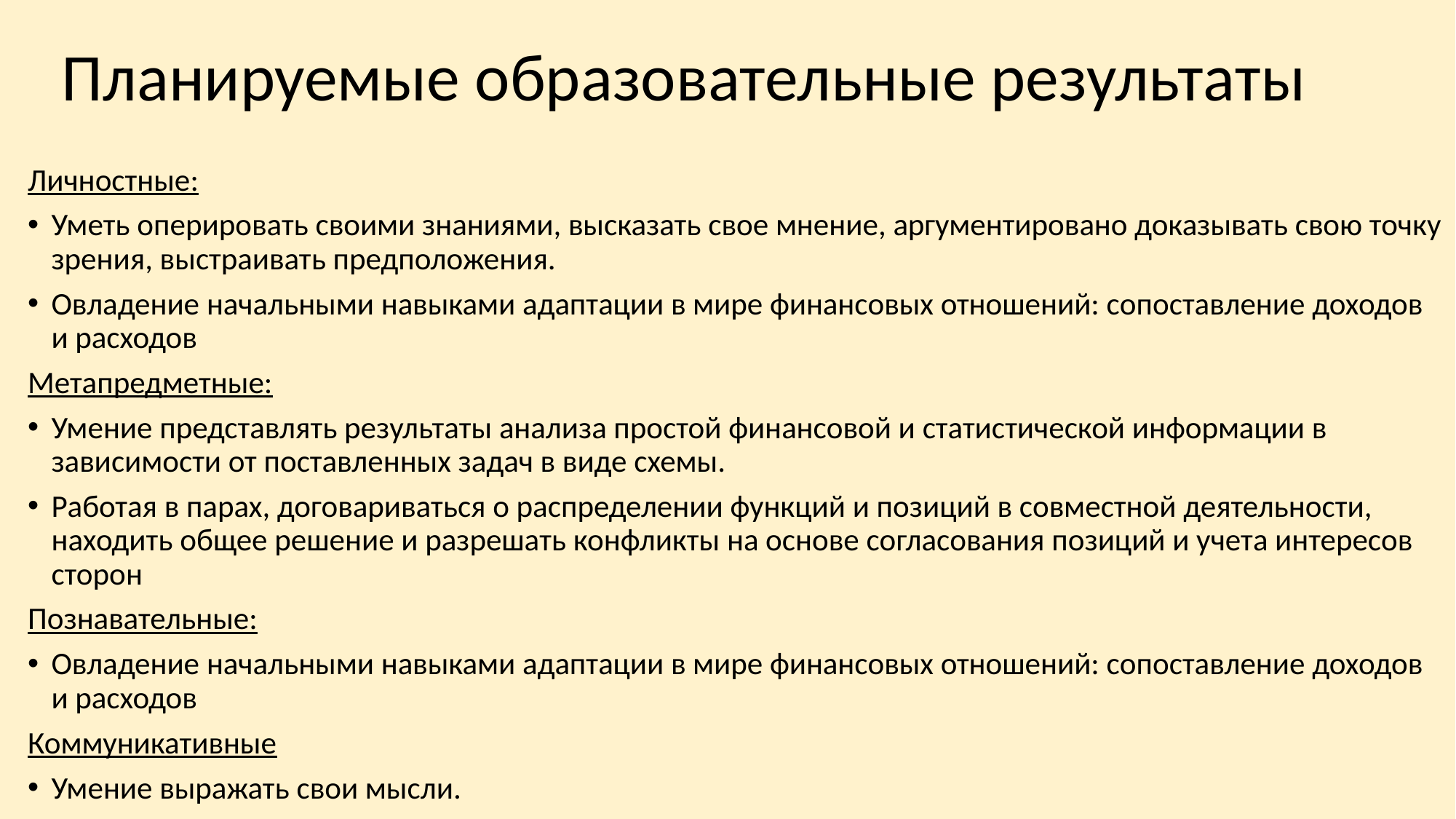

# Планируемые образовательные результаты
Личностные:
Уметь оперировать своими знаниями, высказать свое мнение, аргументировано доказывать свою точку зрения, выстраивать предположения.
Овладение начальными навыками адаптации в мире финансовых отношений: сопоставление доходов и расходов
Метапредметные:
Умение представлять результаты анализа простой финансовой и статистической информации в зависимости от поставленных задач в виде схемы.
Работая в парах, договариваться о распределении функций и позиций в совместной деятельности, находить общее решение и разрешать конфликты на основе согласования позиций и учета интересов сторон
Познавательные:
Овладение начальными навыками адаптации в мире финансовых отношений: сопоставление доходов и расходов
Коммуникативные
Умение выражать свои мысли.